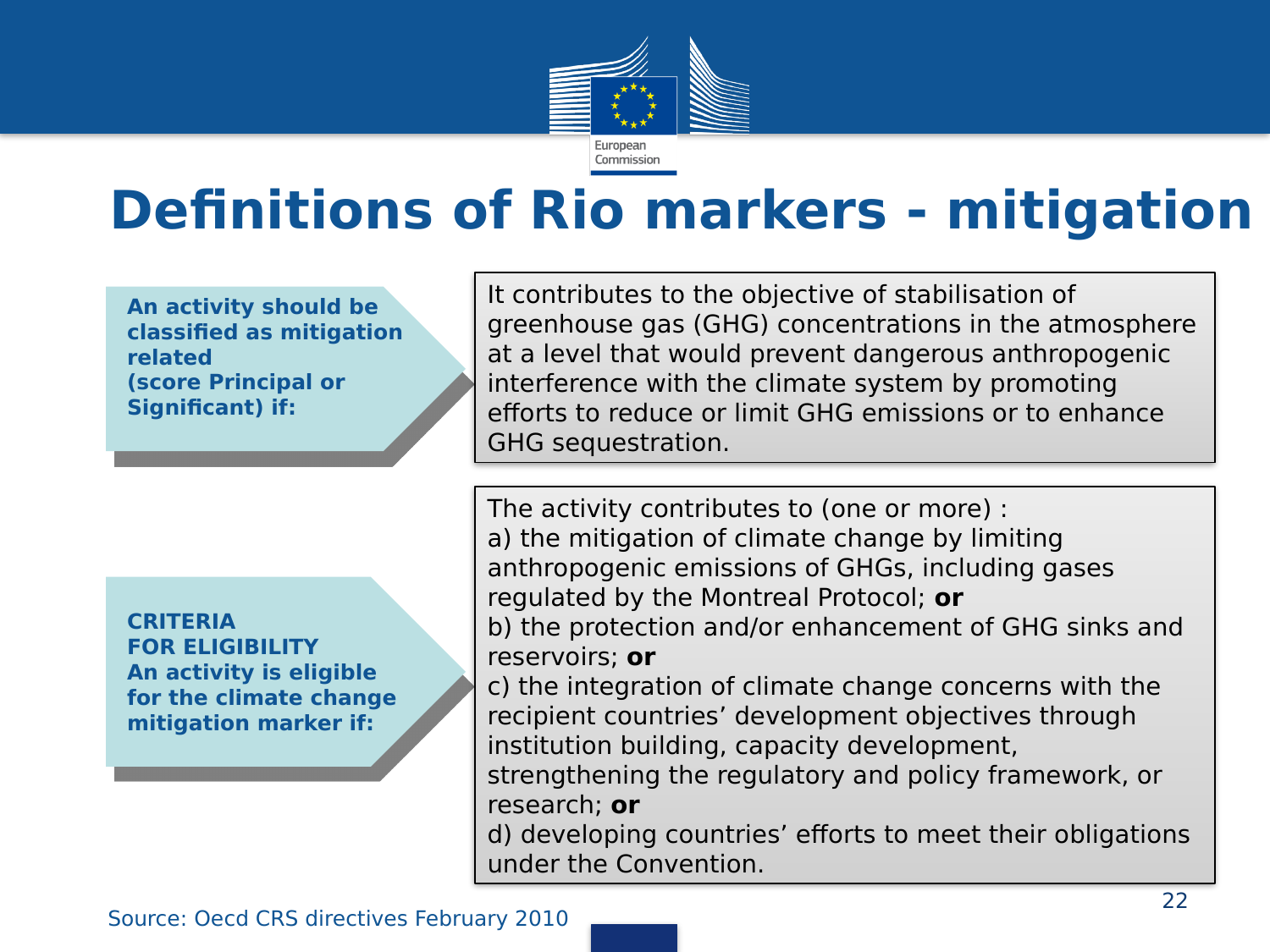

# Definitions of Rio markers - mitigation
It contributes to the objective of stabilisation of greenhouse gas (GHG) concentrations in the atmosphere at a level that would prevent dangerous anthropogenic interference with the climate system by promoting efforts to reduce or limit GHG emissions or to enhance GHG sequestration.
An activity should be
classified as mitigation related
(score Principal or
Significant) if:

The activity contributes to (one or more) :
a) the mitigation of climate change by limiting  anthropogenic emissions of GHGs, including gases regulated by the Montreal Protocol; or
b) the protection and/or enhancement of GHG sinks and reservoirs; or
c) the integration of climate change concerns with the recipient countries’ development objectives through institution building, capacity development,  strengthening the regulatory and policy framework, or
research; or
d) developing countries’ efforts to meet their obligations under the Convention.

CRITERIA
FOR ELIGIBILITY
An activity is eligible for the climate change mitigation marker if:

Source: Oecd CRS directives February 2010